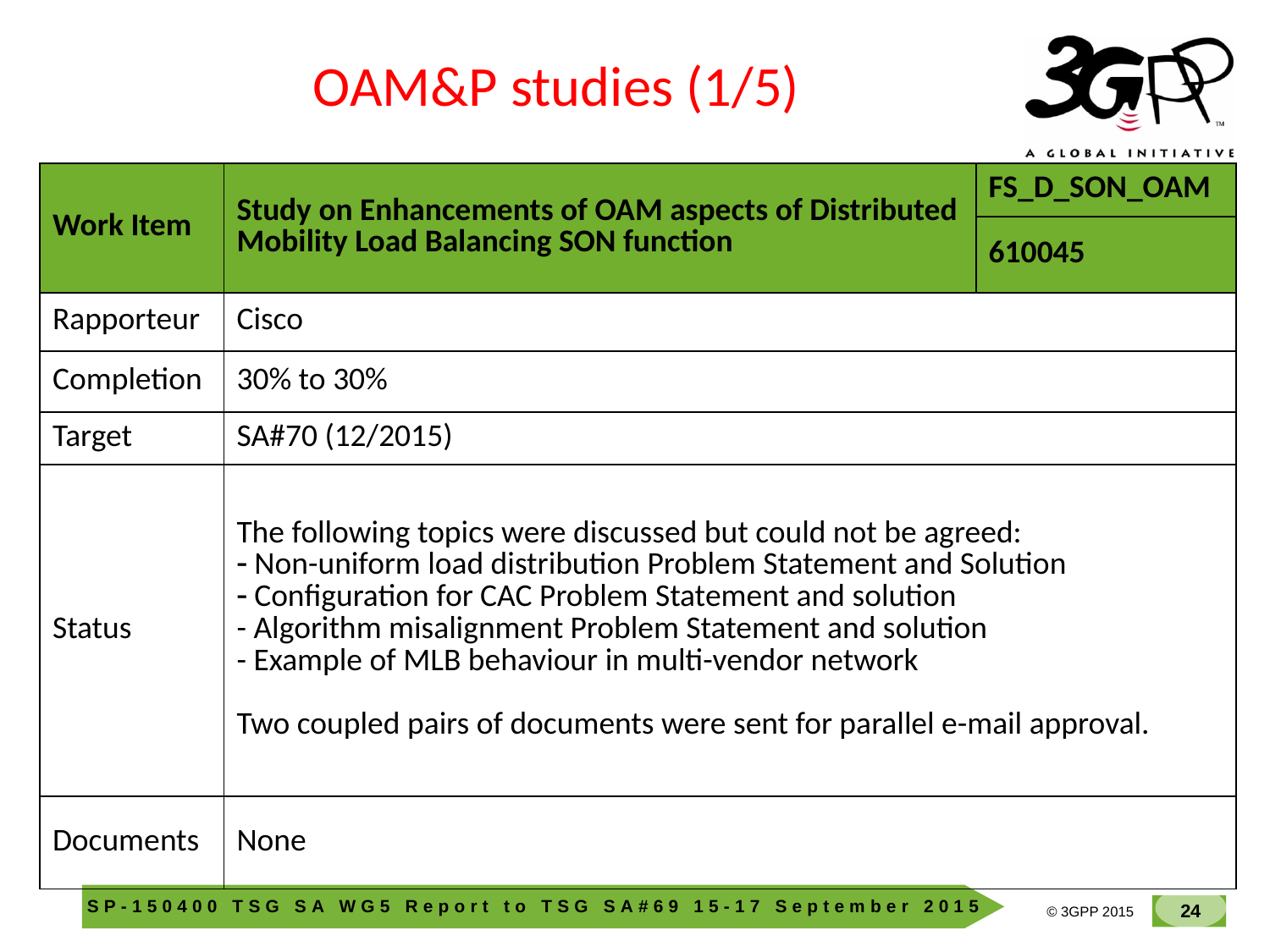

OAM&P studies (1/5)
| Work Item | Study on Enhancements of OAM aspects of Distributed Mobility Load Balancing SON function | FS\_D\_SON\_OAM |
| --- | --- | --- |
|  |  | 610045 |
| Rapporteur | Cisco |  |
| Completion | 30% to 30% |  |
| Target | SA#70 (12/2015) |  |
| Status | The following topics were discussed but could not be agreed: Non-uniform load distribution Problem Statement and Solution Configuration for CAC Problem Statement and solution - Algorithm misalignment Problem Statement and solution - Example of MLB behaviour in multi-vendor network Two coupled pairs of documents were sent for parallel e-mail approval. |  |
| Documents | None |  |